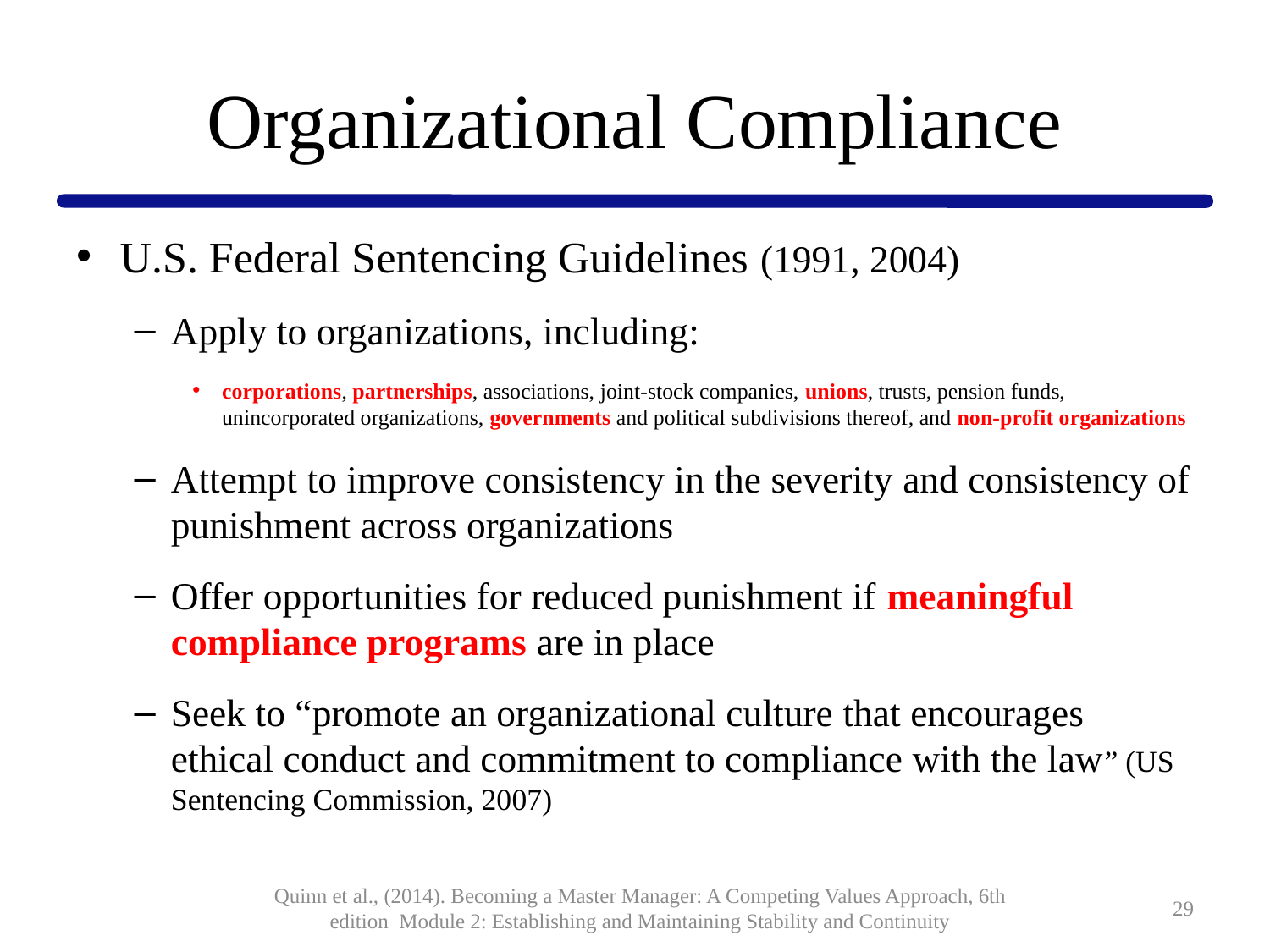

# Organizational Compliance
U.S. Federal Sentencing Guidelines (1991, 2004)
Apply to organizations, including:
corporations, partnerships, associations, joint-stock companies, unions, trusts, pension funds, unincorporated organizations, governments and political subdivisions thereof, and non-profit organizations
Attempt to improve consistency in the severity and consistency of punishment across organizations
Offer opportunities for reduced punishment if meaningful compliance programs are in place
Seek to “promote an organizational culture that encourages ethical conduct and commitment to compliance with the law” (US Sentencing Commission, 2007)
Quinn et al., (2014). Becoming a Master Manager: A Competing Values Approach, 6th edition  Module 2: Establishing and Maintaining Stability and Continuity
29